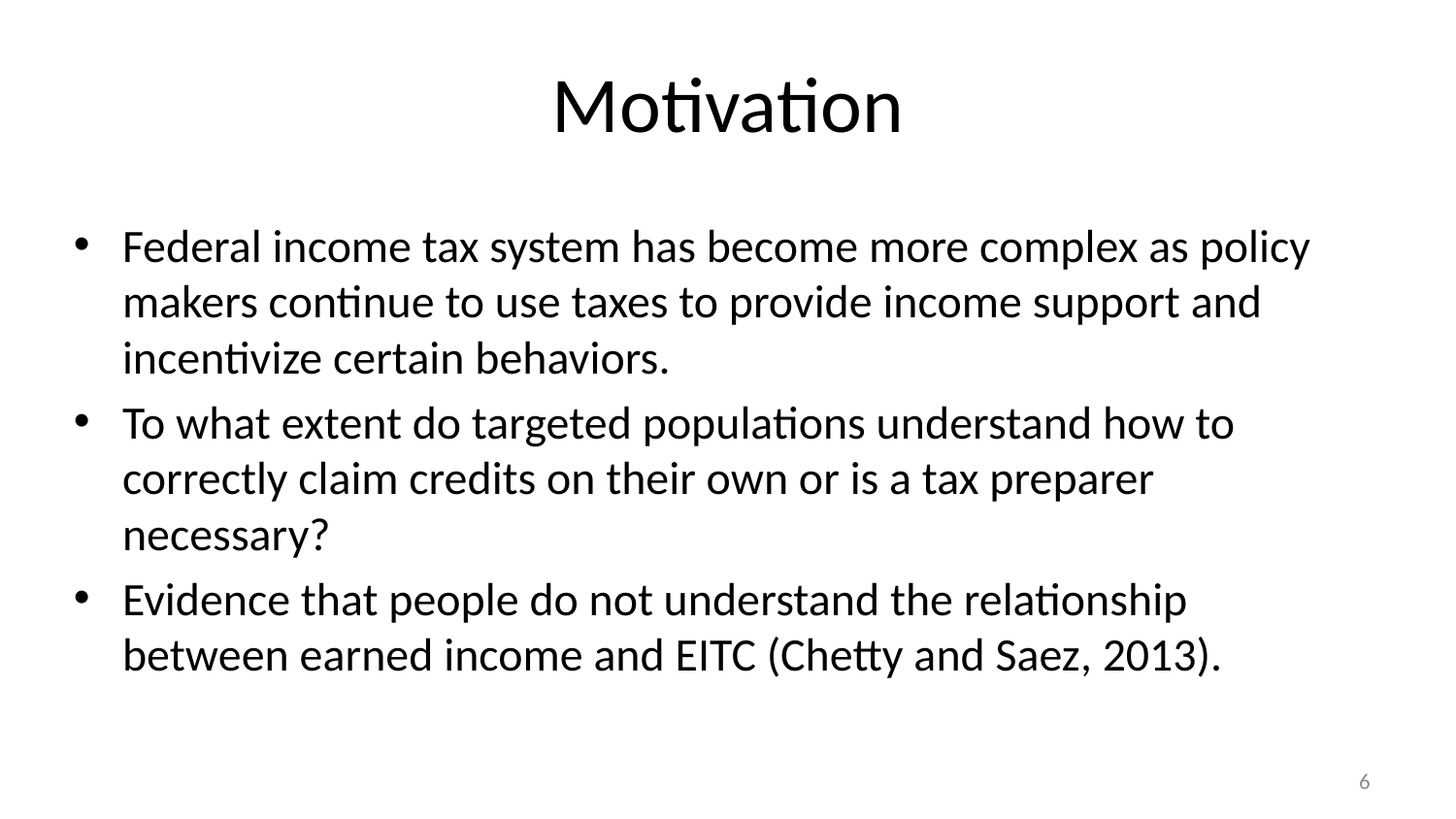

# Motivation
Federal income tax system has become more complex as policy makers continue to use taxes to provide income support and incentivize certain behaviors.
To what extent do targeted populations understand how to correctly claim credits on their own or is a tax preparer necessary?
Evidence that people do not understand the relationship between earned income and EITC (Chetty and Saez, 2013).
6